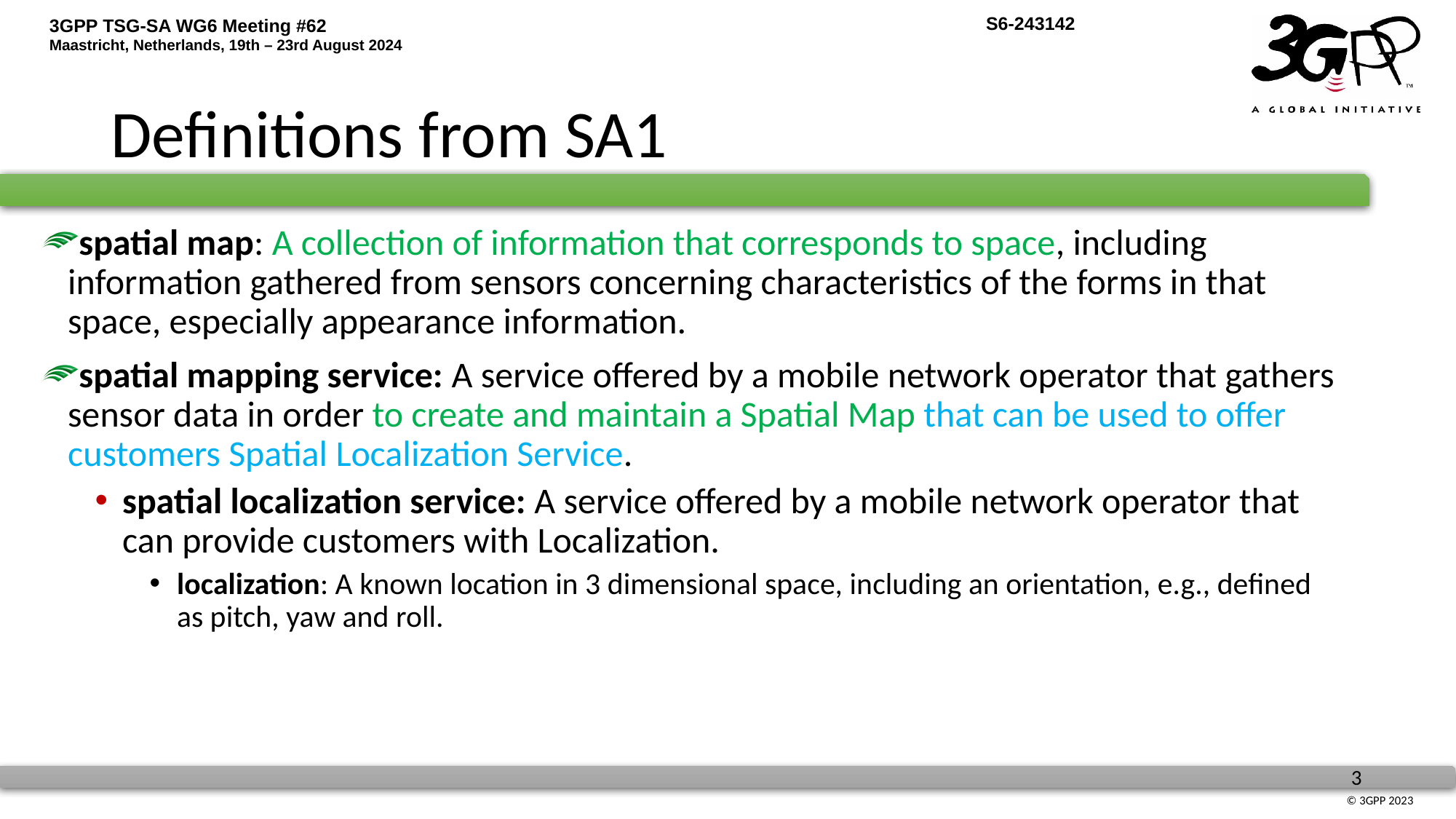

# Definitions from SA1
spatial map: A collection of information that corresponds to space, including information gathered from sensors concerning characteristics of the forms in that space, especially appearance information.
spatial mapping service: A service offered by a mobile network operator that gathers sensor data in order to create and maintain a Spatial Map that can be used to offer customers Spatial Localization Service.
spatial localization service: A service offered by a mobile network operator that can provide customers with Localization.
localization: A known location in 3 dimensional space, including an orientation, e.g., defined as pitch, yaw and roll.